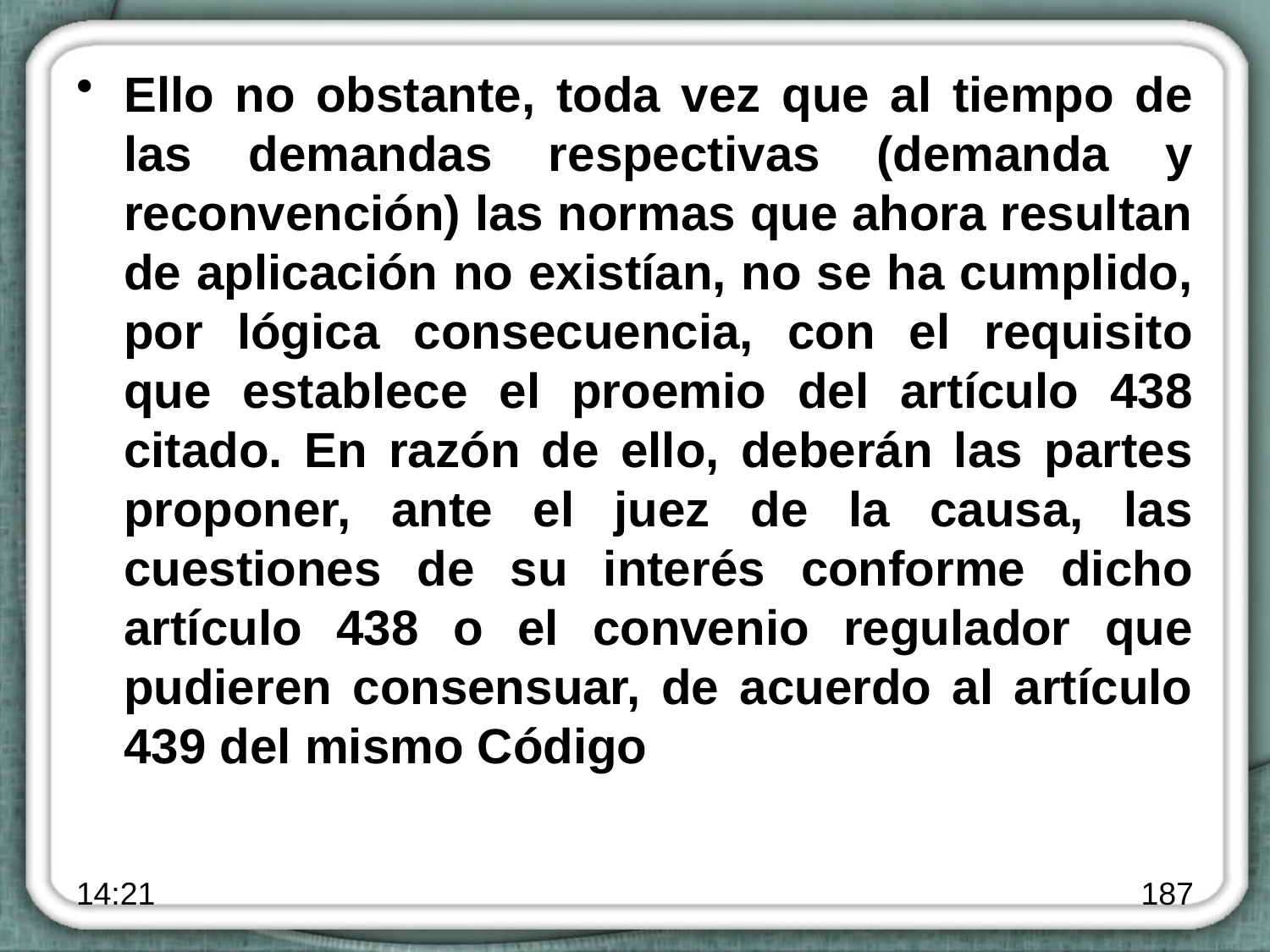

Ello no obstante, toda vez que al tiempo de las demandas respectivas (demanda y reconvención) las normas que ahora resultan de aplicación no existían, no se ha cumplido, por lógica consecuencia, con el requisito que establece el proemio del artículo 438 citado. En razón de ello, deberán las partes proponer, ante el juez de la causa, las cuestiones de su interés conforme dicho artículo 438 o el convenio regulador que pudieren consensuar, de acuerdo al artículo 439 del mismo Código
14:21
187